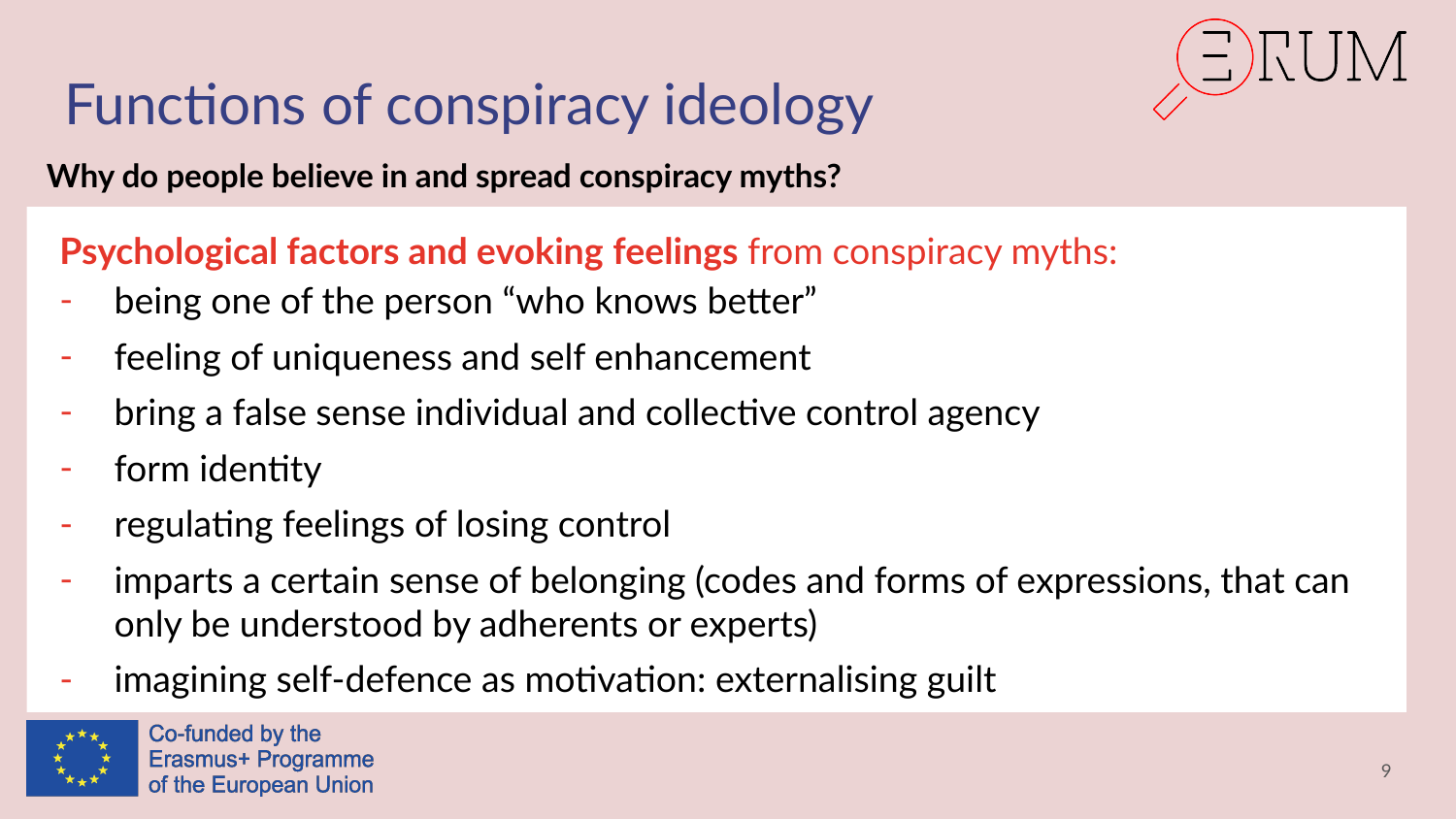

# Functions of conspiracy ideology
Why do people believe in and spread conspiracy myths?
Psychological factors and evoking feelings from conspiracy myths:
being one of the person “who knows better”
feeling of uniqueness and self enhancement
bring a false sense individual and collective control agency
form identity
regulating feelings of losing control
imparts a certain sense of belonging (codes and forms of expressions, that can only be understood by adherents or experts)
imagining self-defence as motivation: externalising guilt

9